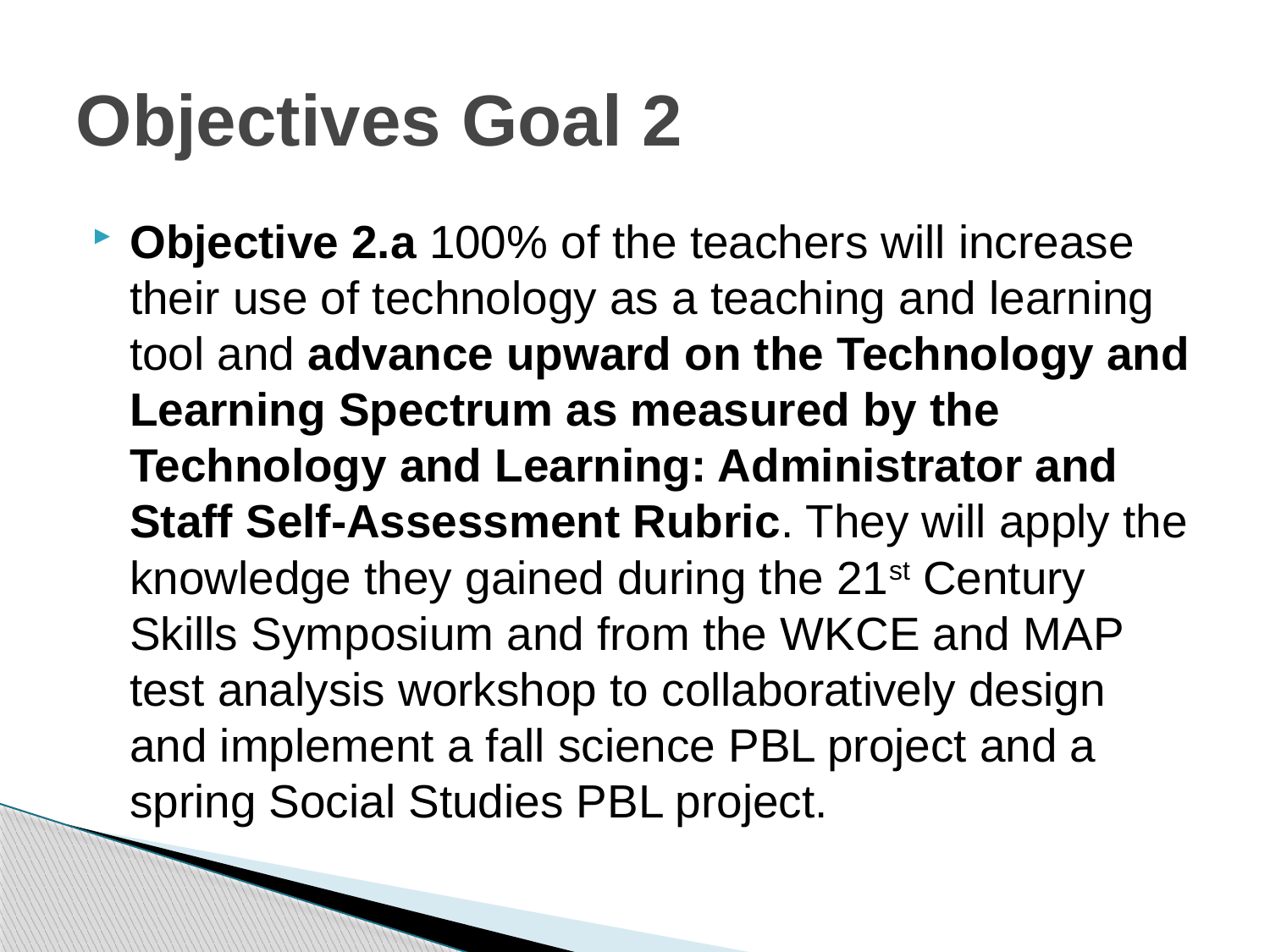

# Objectives Goal 2
Objective 2.a 100% of the teachers will increase their use of technology as a teaching and learning tool and advance upward on the Technology and Learning Spectrum as measured by the Technology and Learning: Administrator and Staff Self-Assessment Rubric. They will apply the knowledge they gained during the 21st Century Skills Symposium and from the WKCE and MAP test analysis workshop to collaboratively design and implement a fall science PBL project and a spring Social Studies PBL project.